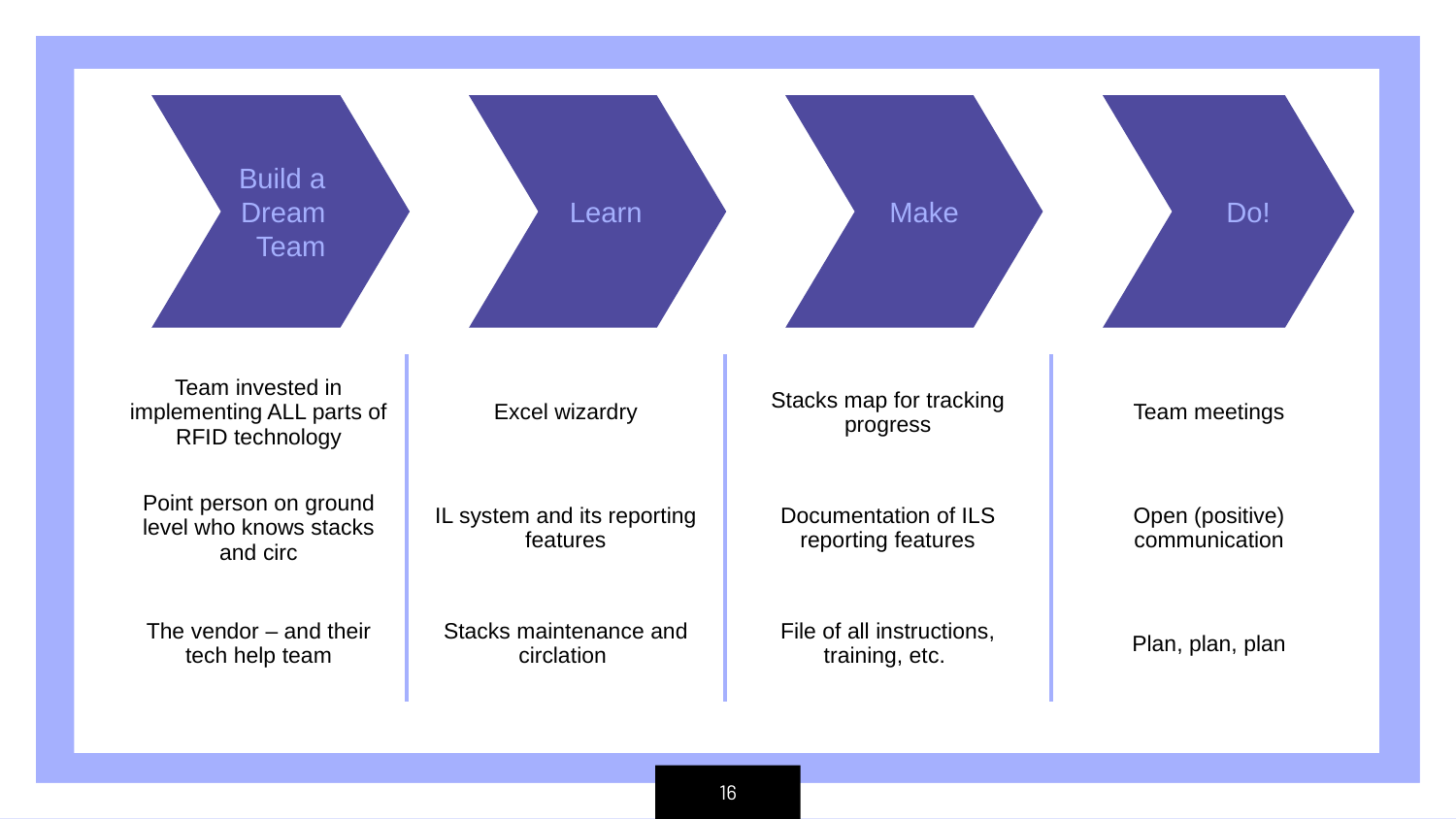

Build a
Dream Team

Learn

Make

Do!

| Team invested in implementing ALL parts of RFID technology | Excel wizardry | Stacks map for tracking progress | Team meetings |
| --- | --- | --- | --- |
| Point person on ground level who knows stacks and circ | IL system and its reporting features | Documentation of ILS reporting features | Open (positive) communication |
| The vendor – and their tech help team | Stacks maintenance and circlation | File of all instructions, training, etc. | Plan, plan, plan |
16